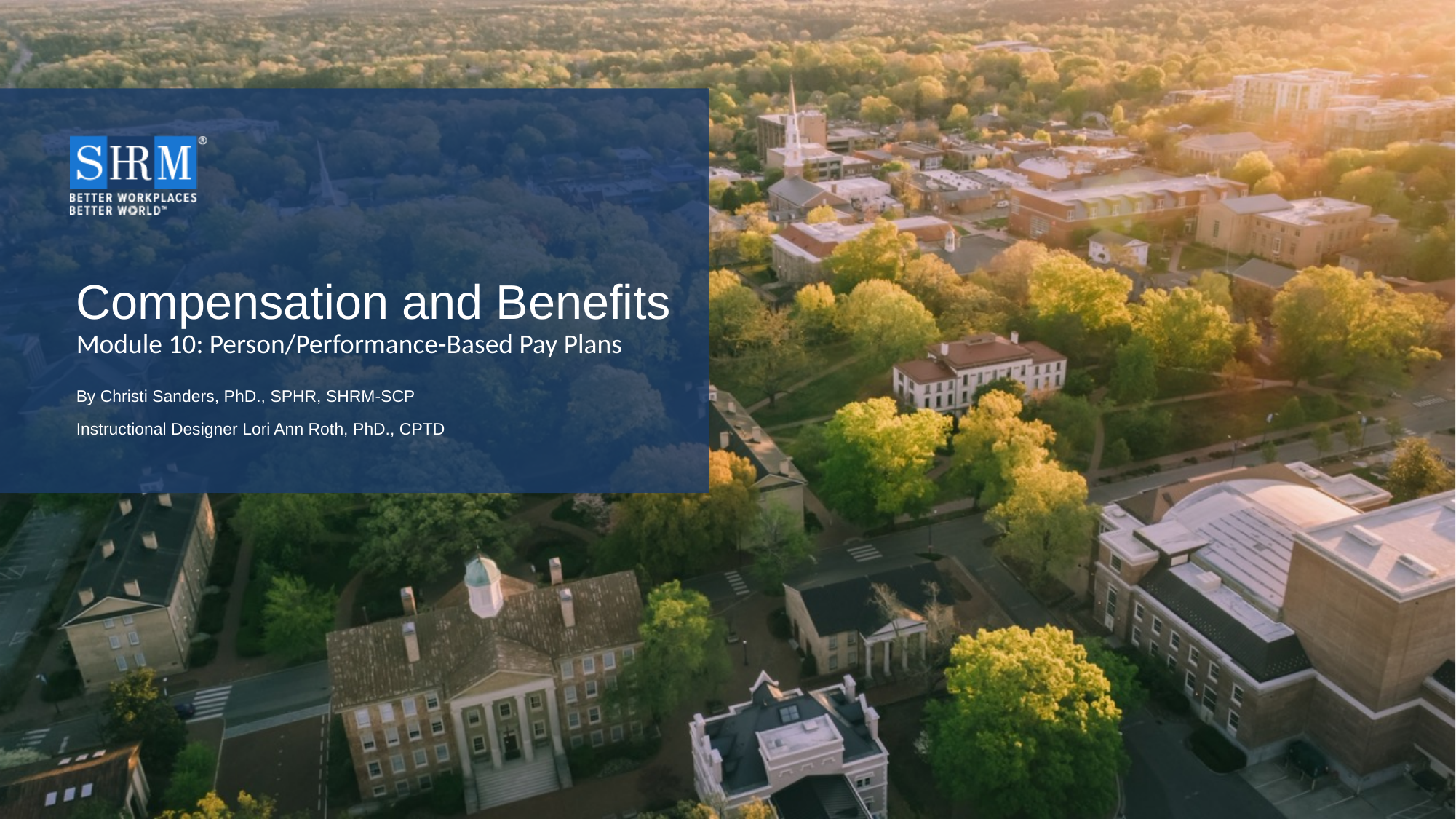

# Compensation and Benefits Module 10: Person/Performance-Based Pay Plans
By Christi Sanders, PhD., SPHR, SHRM-SCP
Instructional Designer Lori Ann Roth, PhD., CPTD